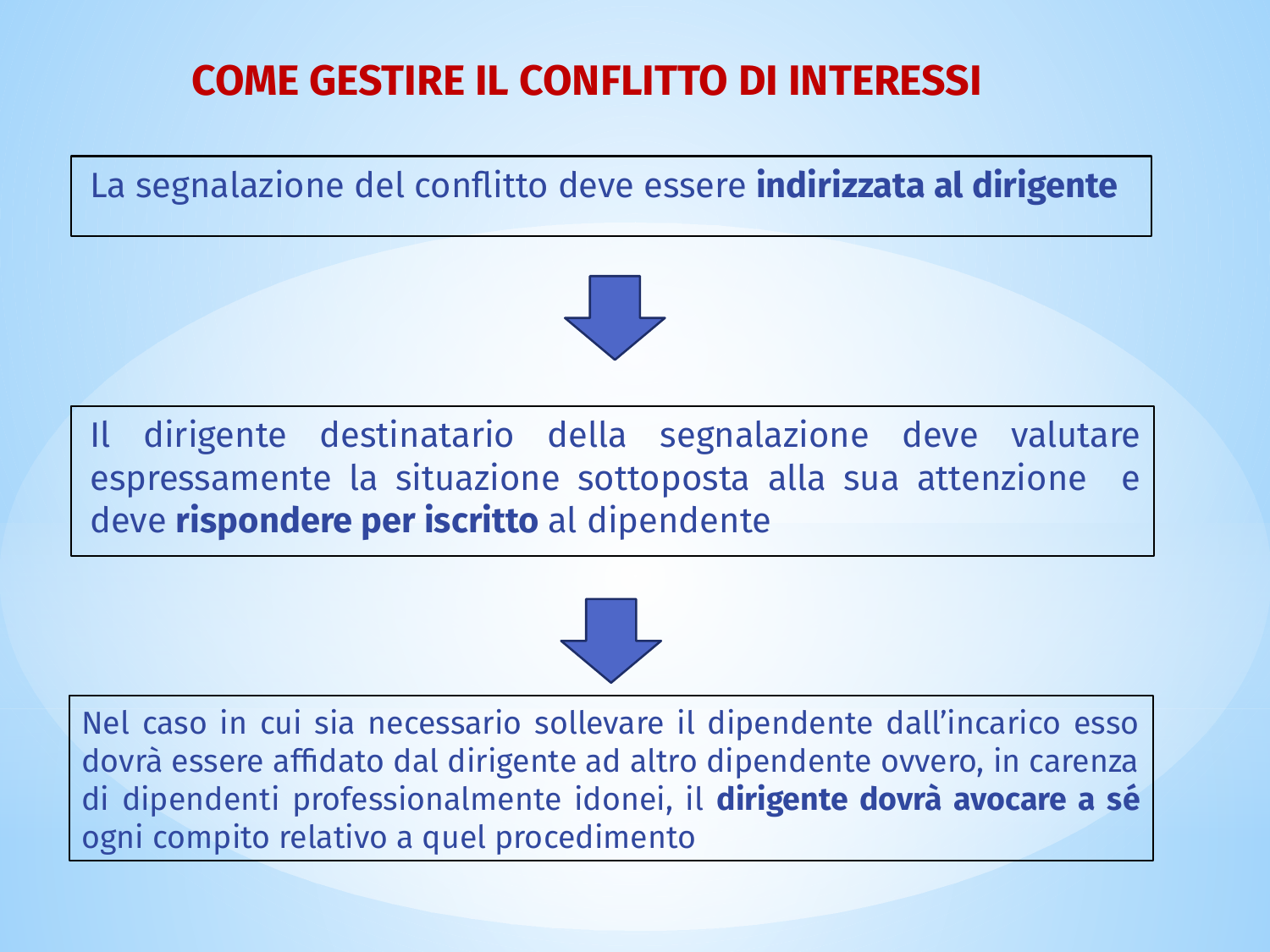

# COME GESTIRE IL CONFLITTO DI INTERESSI
La segnalazione del conflitto deve essere indirizzata al dirigente

Il dirigente destinatario della segnalazione deve valutare espressamente la situazione sottoposta alla sua attenzione  e deve rispondere per iscritto al dipendente

Nel caso in cui sia necessario sollevare il dipendente dall’incarico esso dovrà essere affidato dal dirigente ad altro dipendente ovvero, in carenza di dipendenti professionalmente idonei, il dirigente dovrà avocare a sé ogni compito relativo a quel procedimento